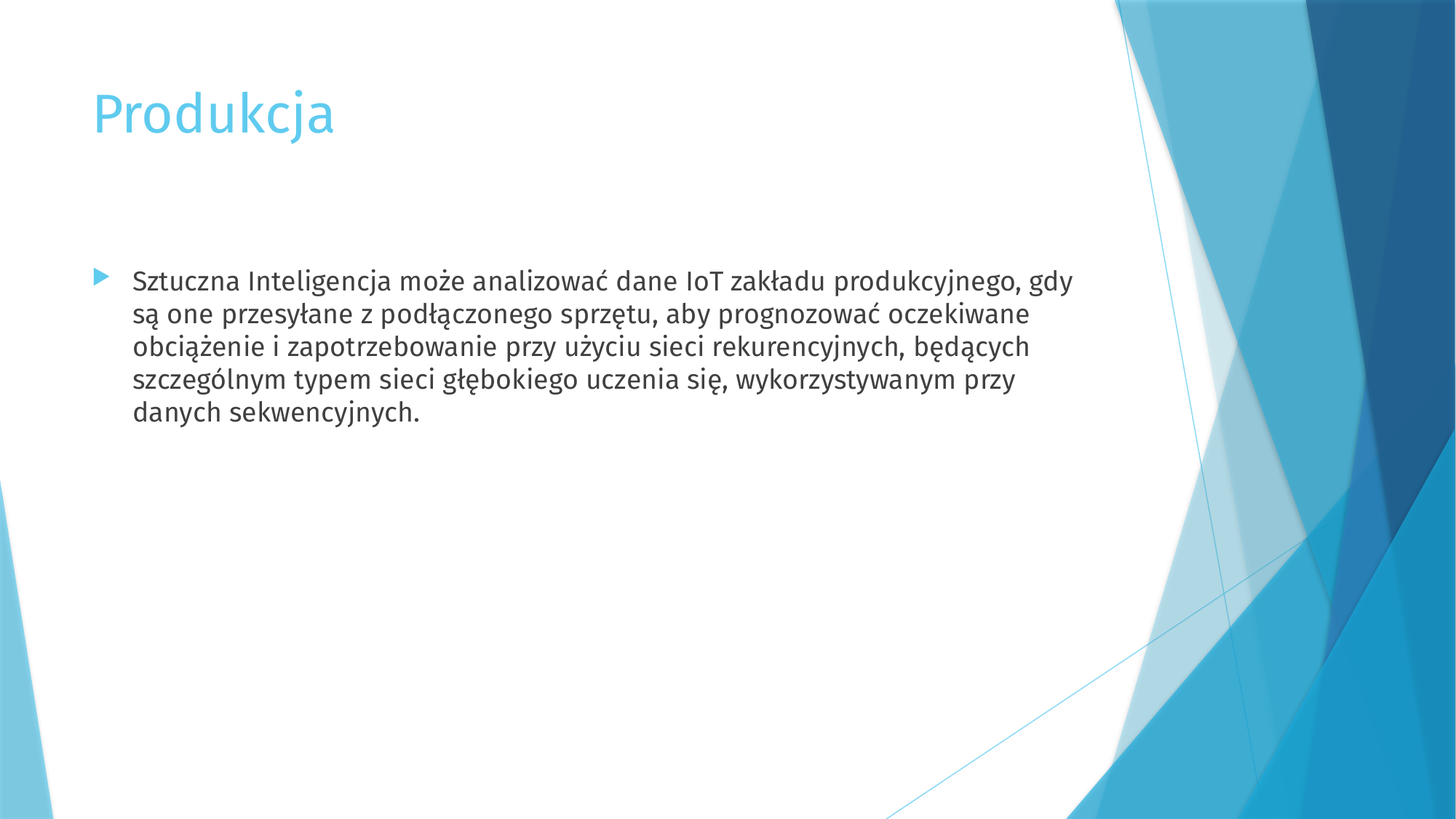

# Produkcja
Sztuczna Inteligencja może analizować dane IoT zakładu produkcyjnego, gdy są one przesyłane z podłączonego sprzętu, aby prognozować oczekiwane obciążenie i zapotrzebowanie przy użyciu sieci rekurencyjnych, będących szczególnym typem sieci głębokiego uczenia się, wykorzystywanym przy danych sekwencyjnych.